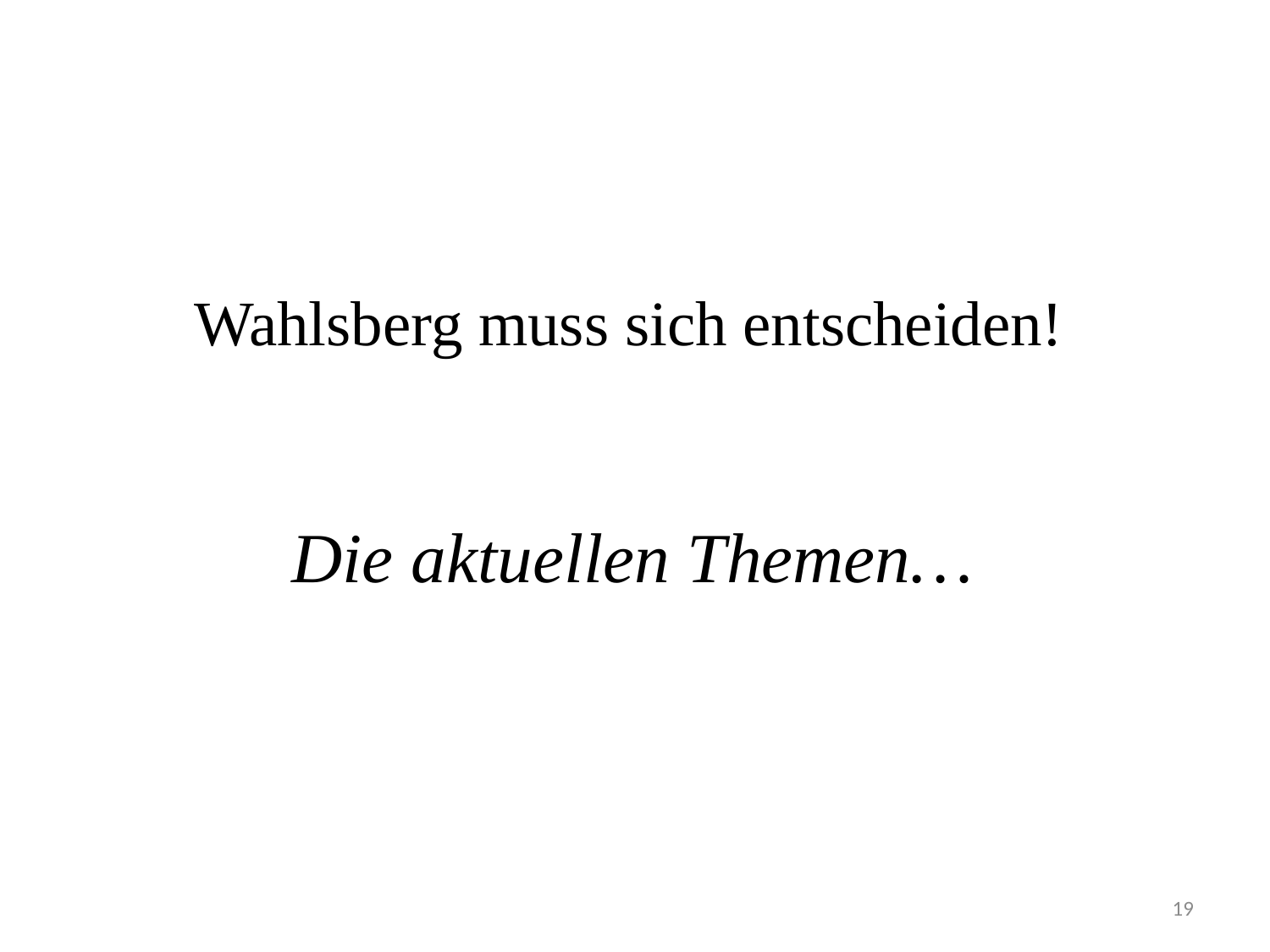

Wahlsberg muss sich entscheiden!
Die aktuellen Themen…
19